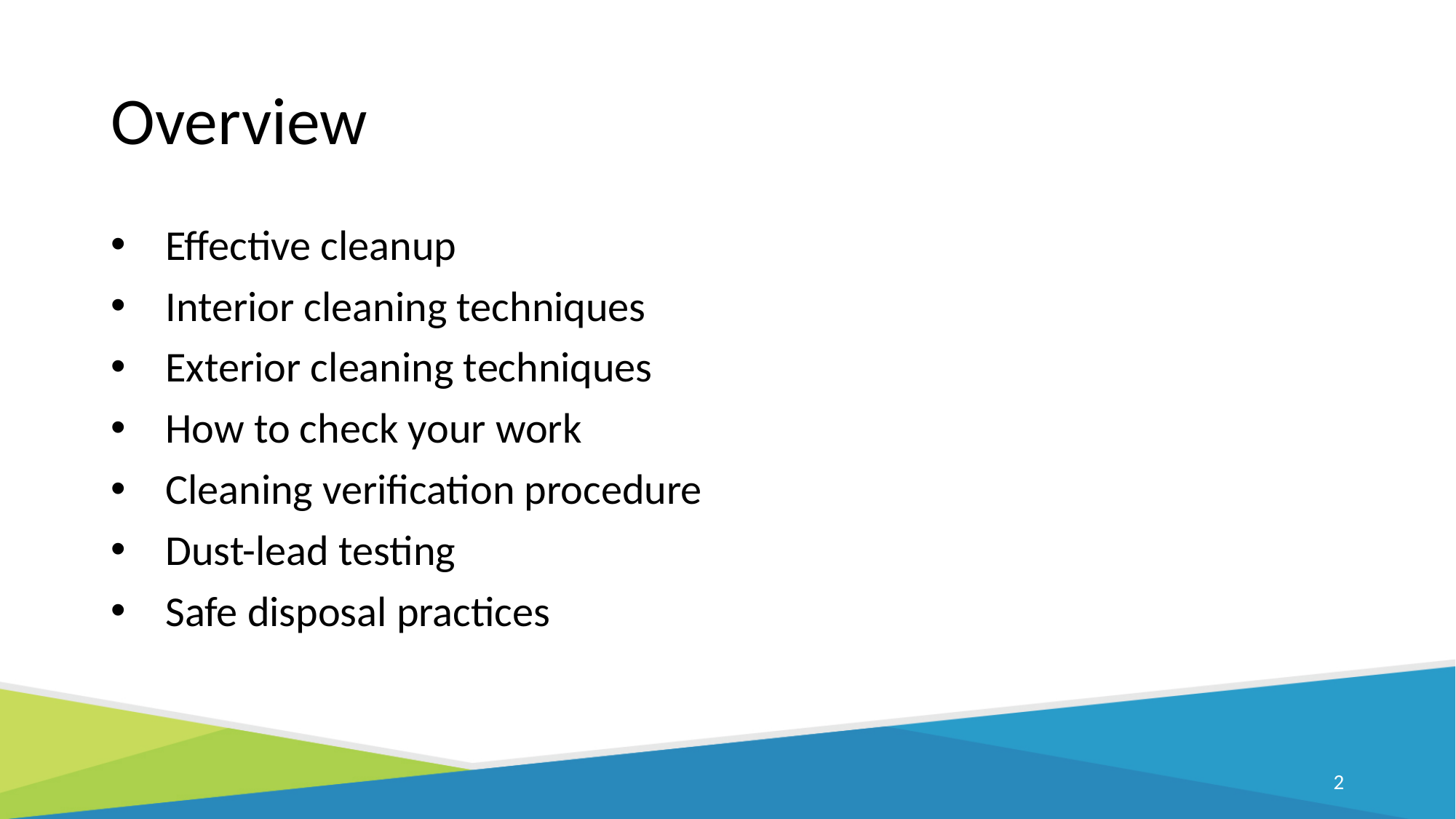

# Overview
Effective cleanup
Interior cleaning techniques
Exterior cleaning techniques
How to check your work
Cleaning verification procedure
Dust-lead testing
Safe disposal practices
2